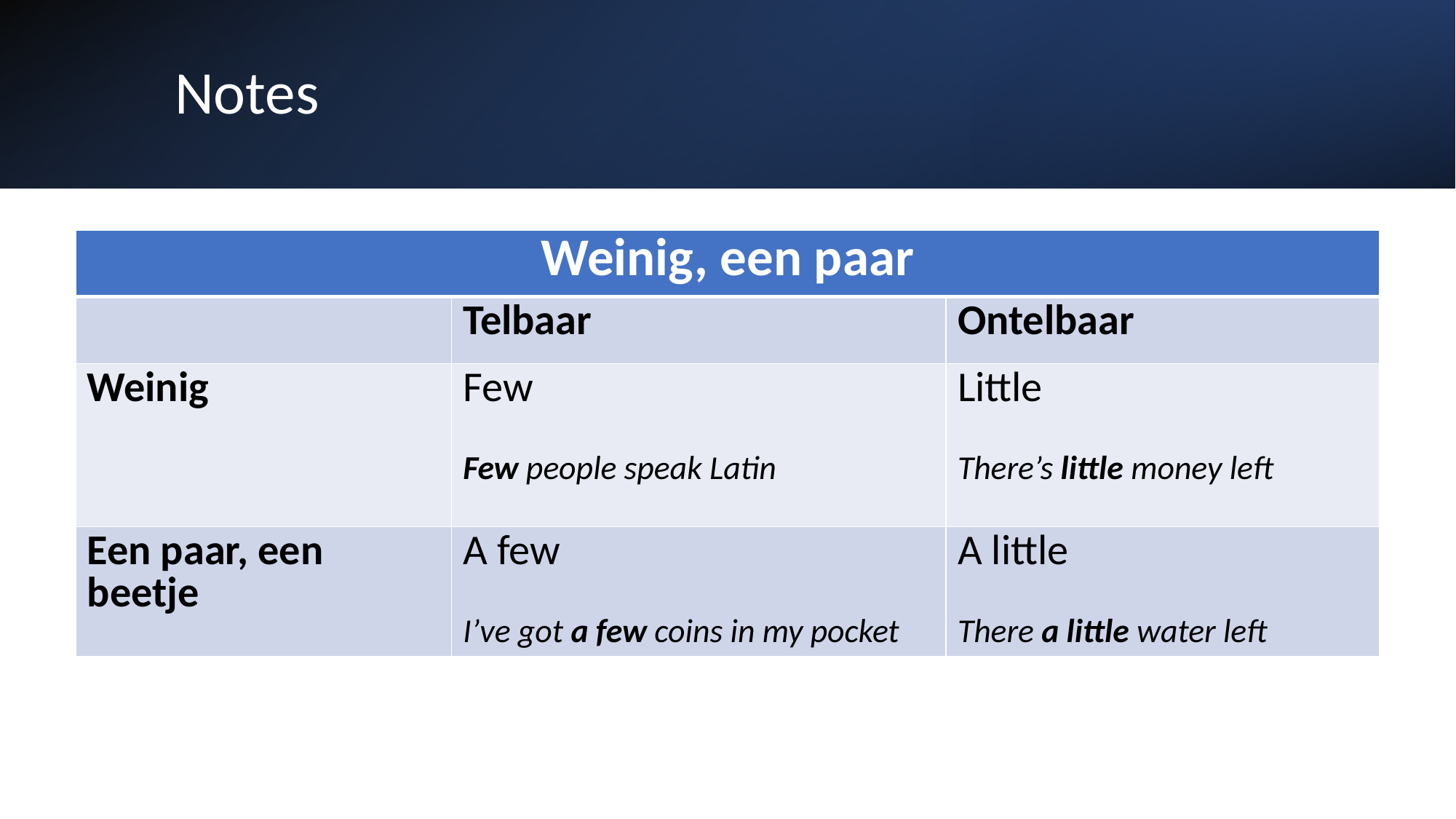

# Notes
| Weinig, een paar |  |  |
| --- | --- | --- |
|  | Telbaar | Ontelbaar |
| Weinig | Few Few people speak Latin | Little There’s little money left |
| Een paar, een beetje | A few I’ve got a few coins in my pocket | A little There a little water left |